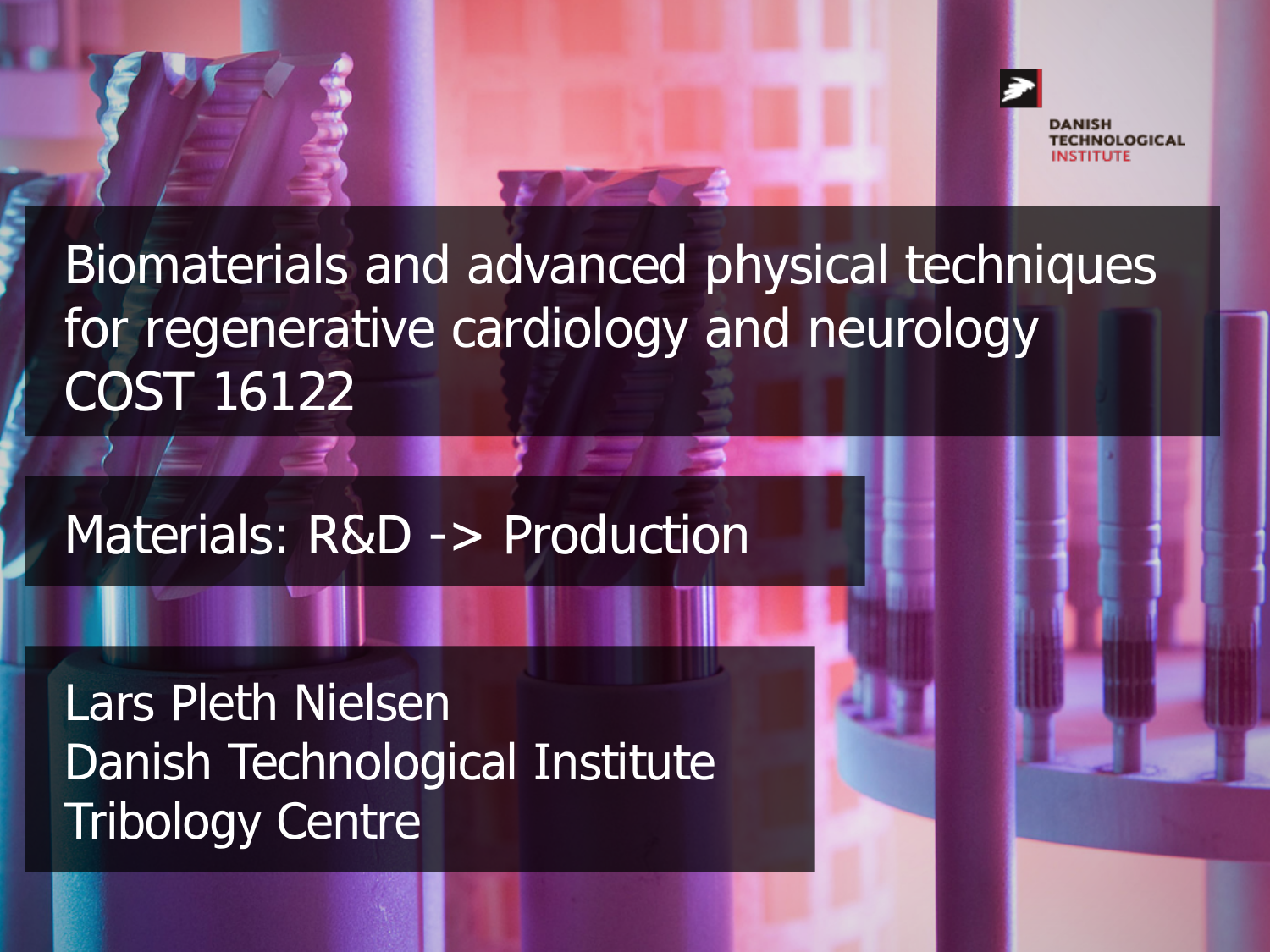

Biomaterials and advanced physical techniques for regenerative cardiology and neurology COST 16122
Materials: R&D -> Production
Lars Pleth Nielsen
Danish Technological Institute
Tribology Centre